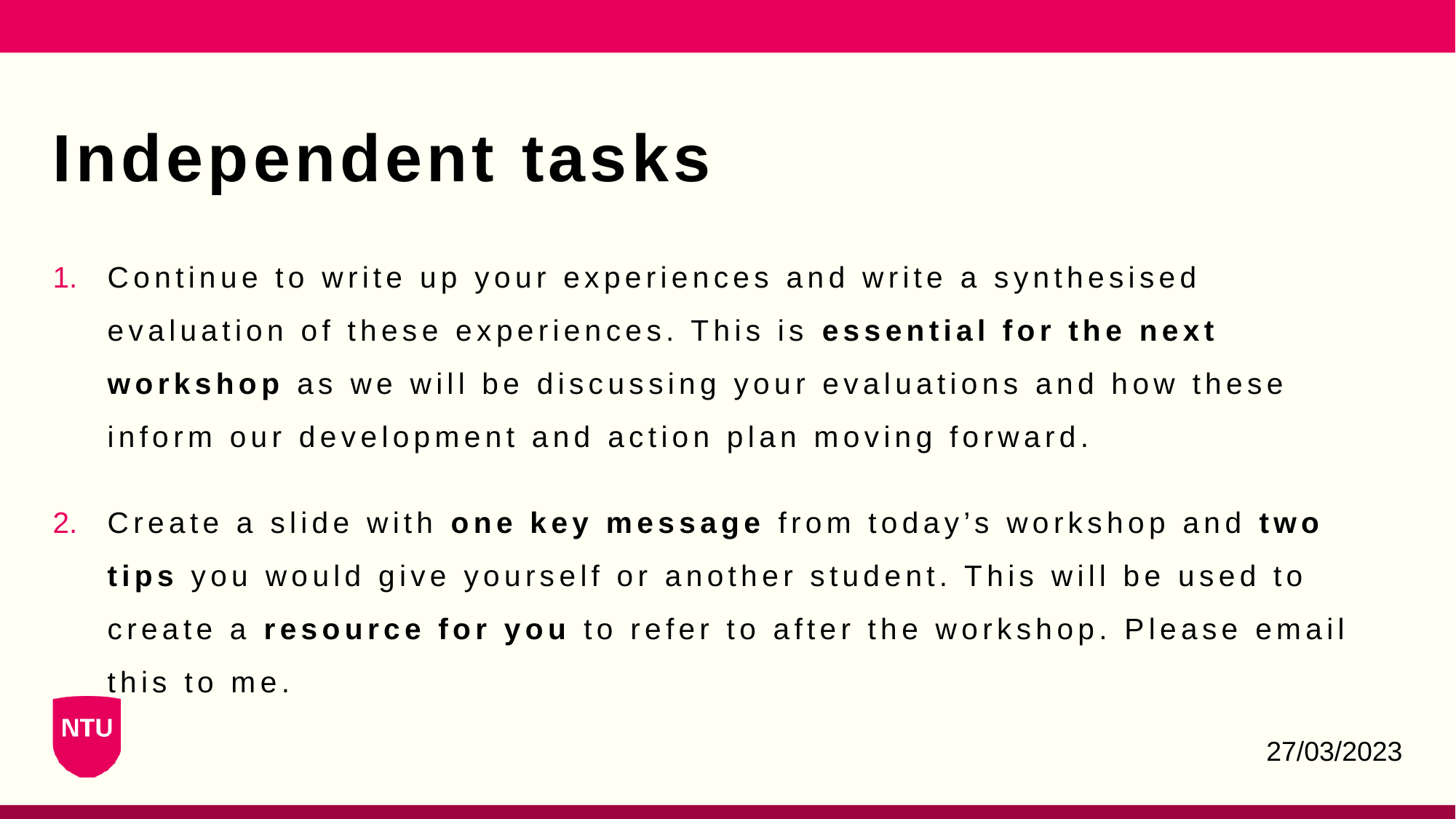

# Independent tasks
Continue to write up your experiences and write a synthesised evaluation of these experiences. This is essential for the next workshop as we will be discussing your evaluations and how these inform our development and action plan moving forward.

Create a slide with one key message from today’s workshop and two tips you would give yourself or another student. This will be used to create a resource for you to refer to after the workshop. Please email this to me.
27/03/2023